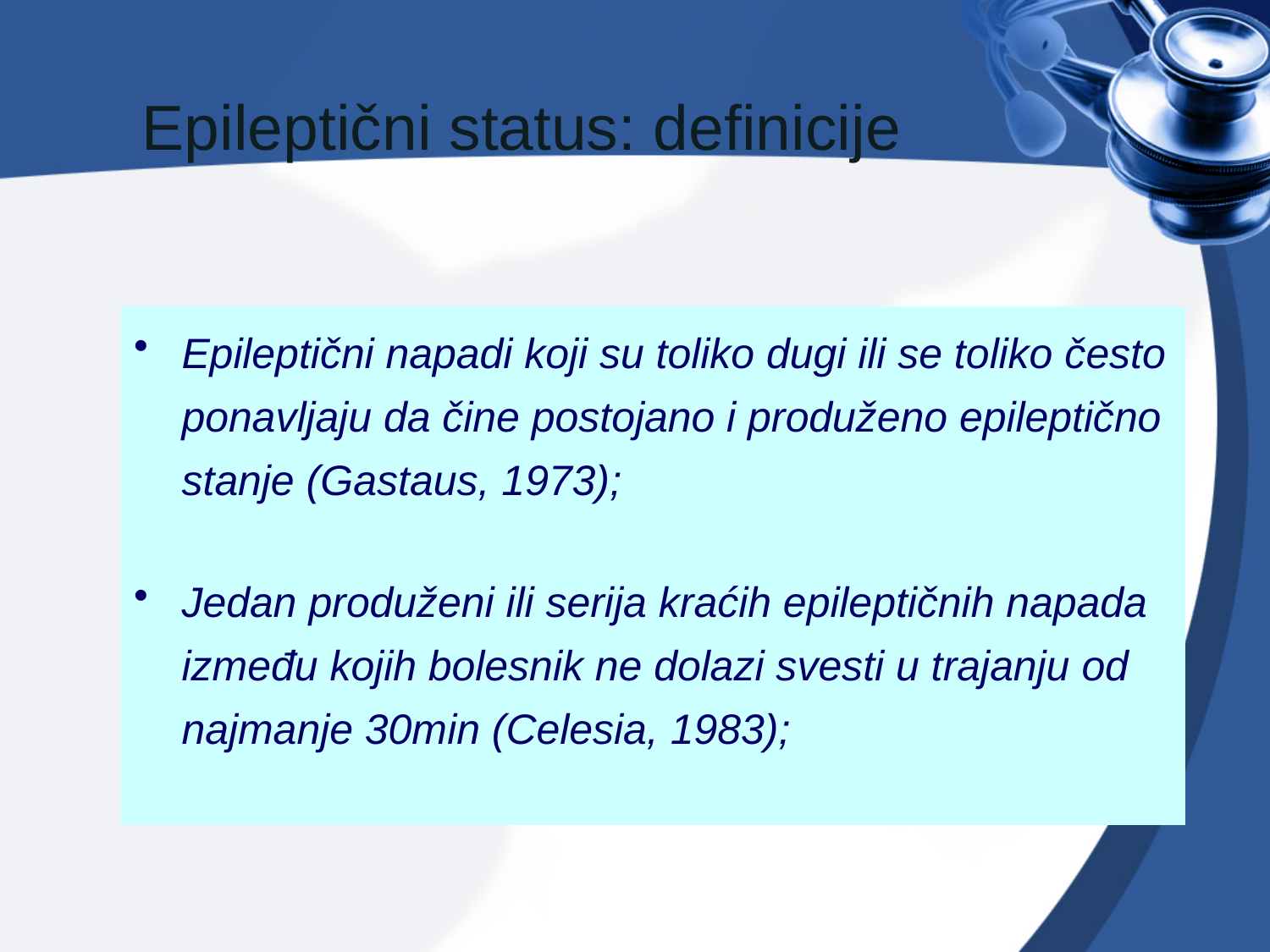

# Epileptični status: definicije
Epileptični napadi koji su toliko dugi ili se toliko često ponavljaju da čine postojano i produženo epileptično stanje (Gastaus, 1973);
Jedan produženi ili serija kraćih epileptičnih napada između kojih bolesnik ne dolazi svesti u trajanju od najmanje 30min (Celesia, 1983);
40